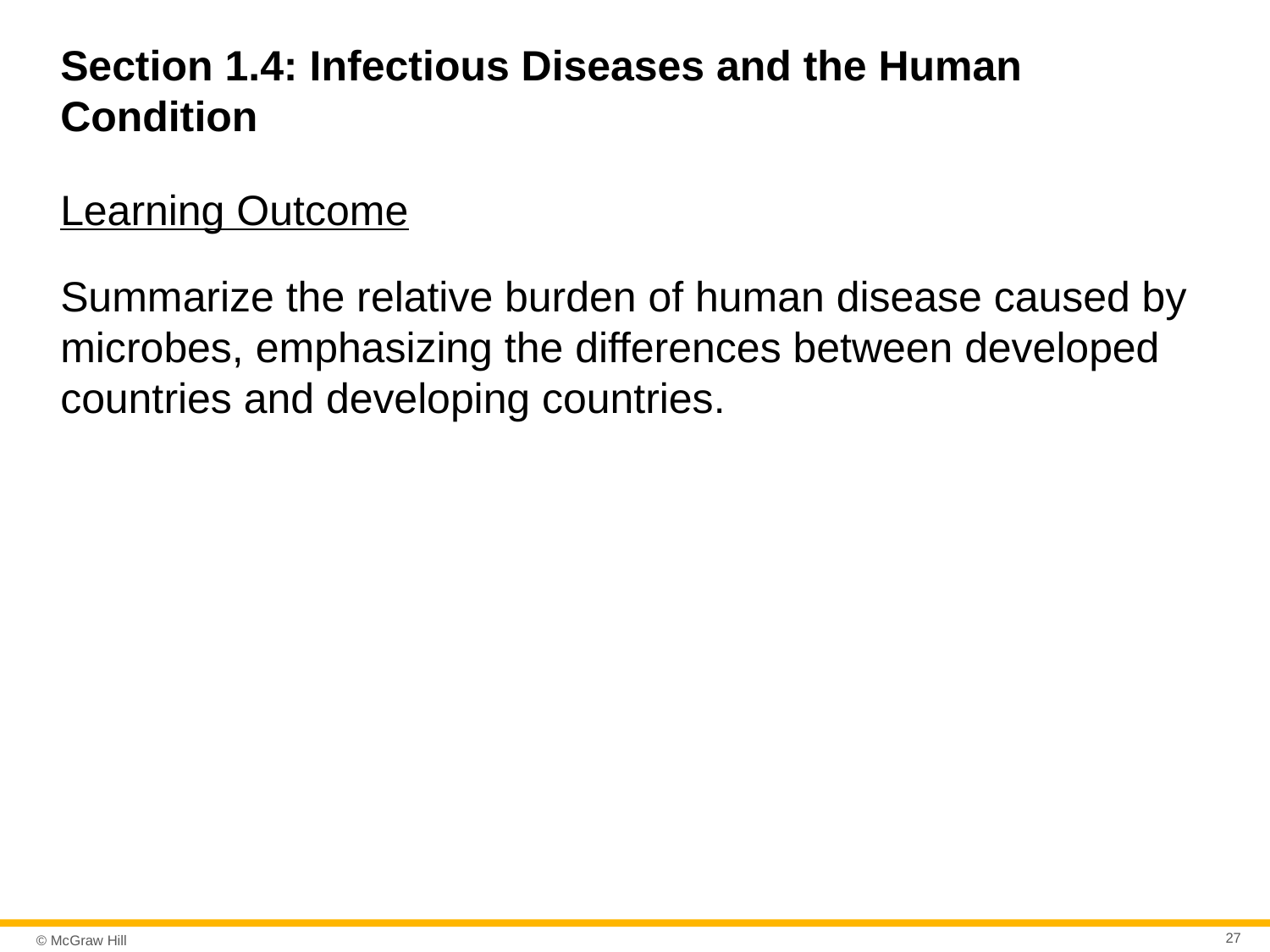

# Section 1.4: Infectious Diseases and the Human Condition
Learning Outcome
Summarize the relative burden of human disease caused by microbes, emphasizing the differences between developed countries and developing countries.